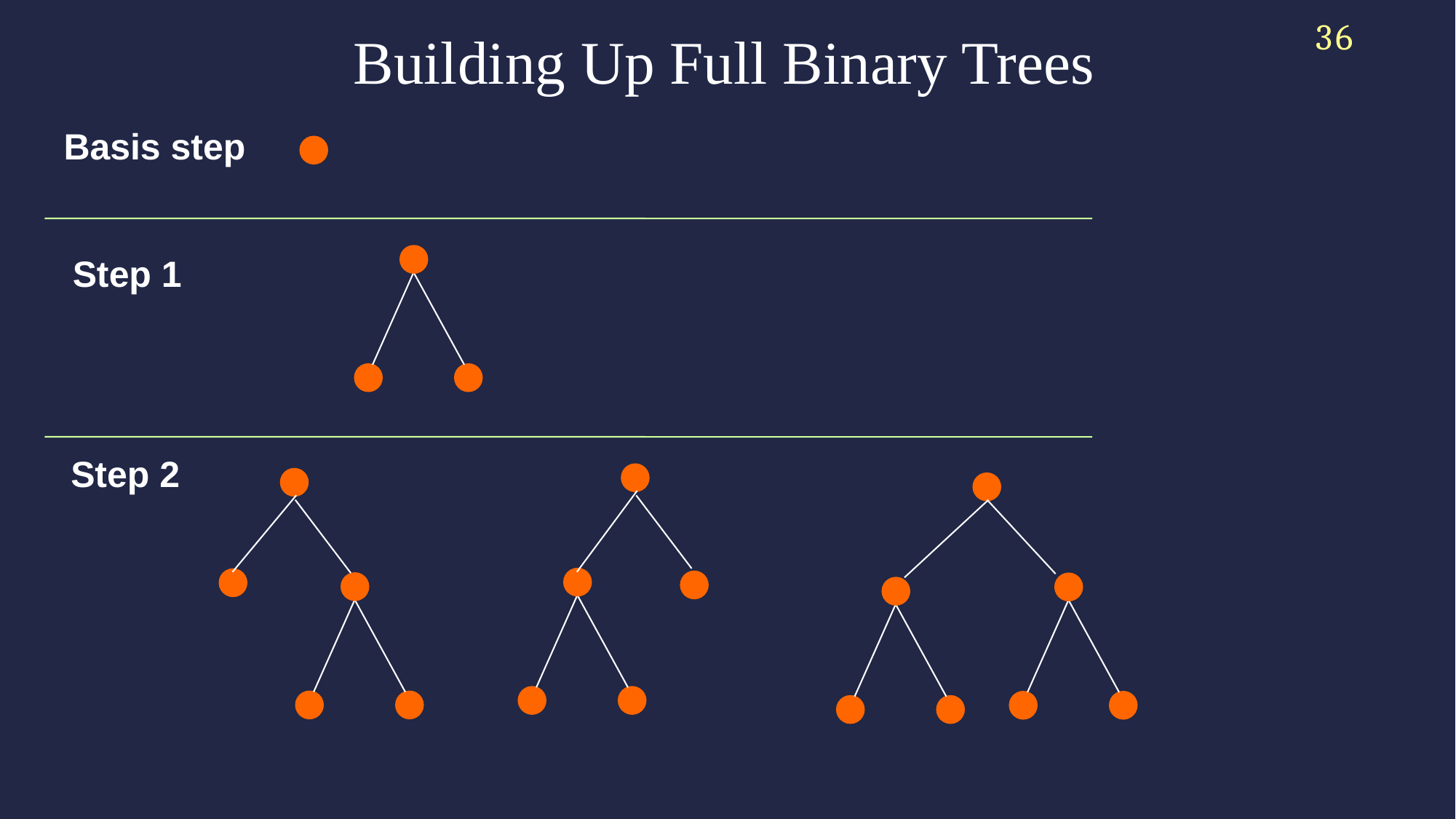

Building Up Full Binary Trees
36
Basis step

Step 1

Step 2